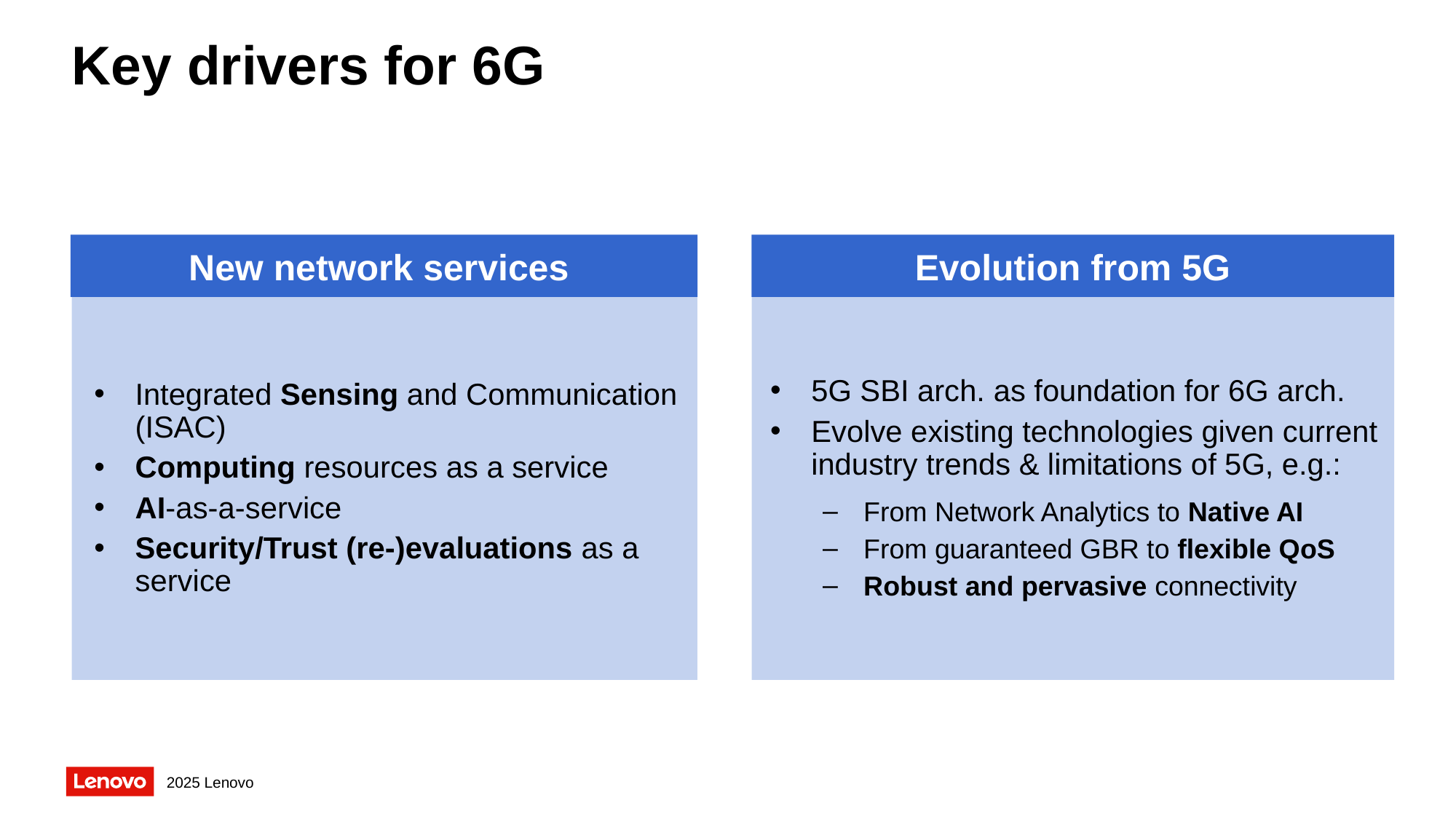

# Key drivers for 6G
New network services
Evolution from 5G
Integrated Sensing and Communication (ISAC)
Computing resources as a service
AI-as-a-service
Security/Trust (re-)evaluations as a service
5G SBI arch. as foundation for 6G arch.
Evolve existing technologies given current industry trends & limitations of 5G, e.g.:
From Network Analytics to Native AI
From guaranteed GBR to flexible QoS
Robust and pervasive connectivity